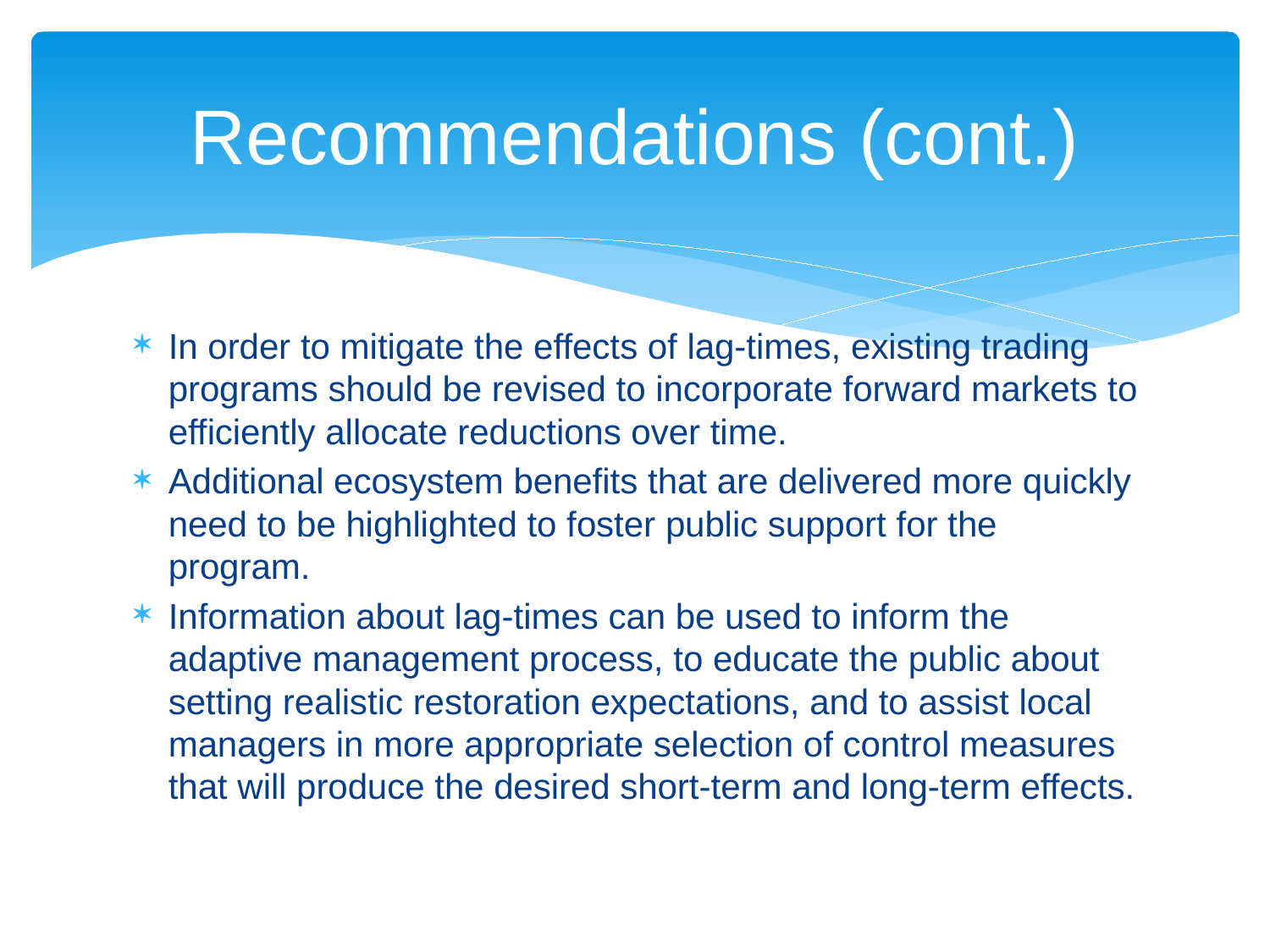

# Recommendations (cont.)
In order to mitigate the effects of lag-times, existing trading programs should be revised to incorporate forward markets to efficiently allocate reductions over time.
Additional ecosystem benefits that are delivered more quickly need to be highlighted to foster public support for the program.
Information about lag-times can be used to inform the adaptive management process, to educate the public about setting realistic restoration expectations, and to assist local managers in more appropriate selection of control measures that will produce the desired short-term and long-term effects.